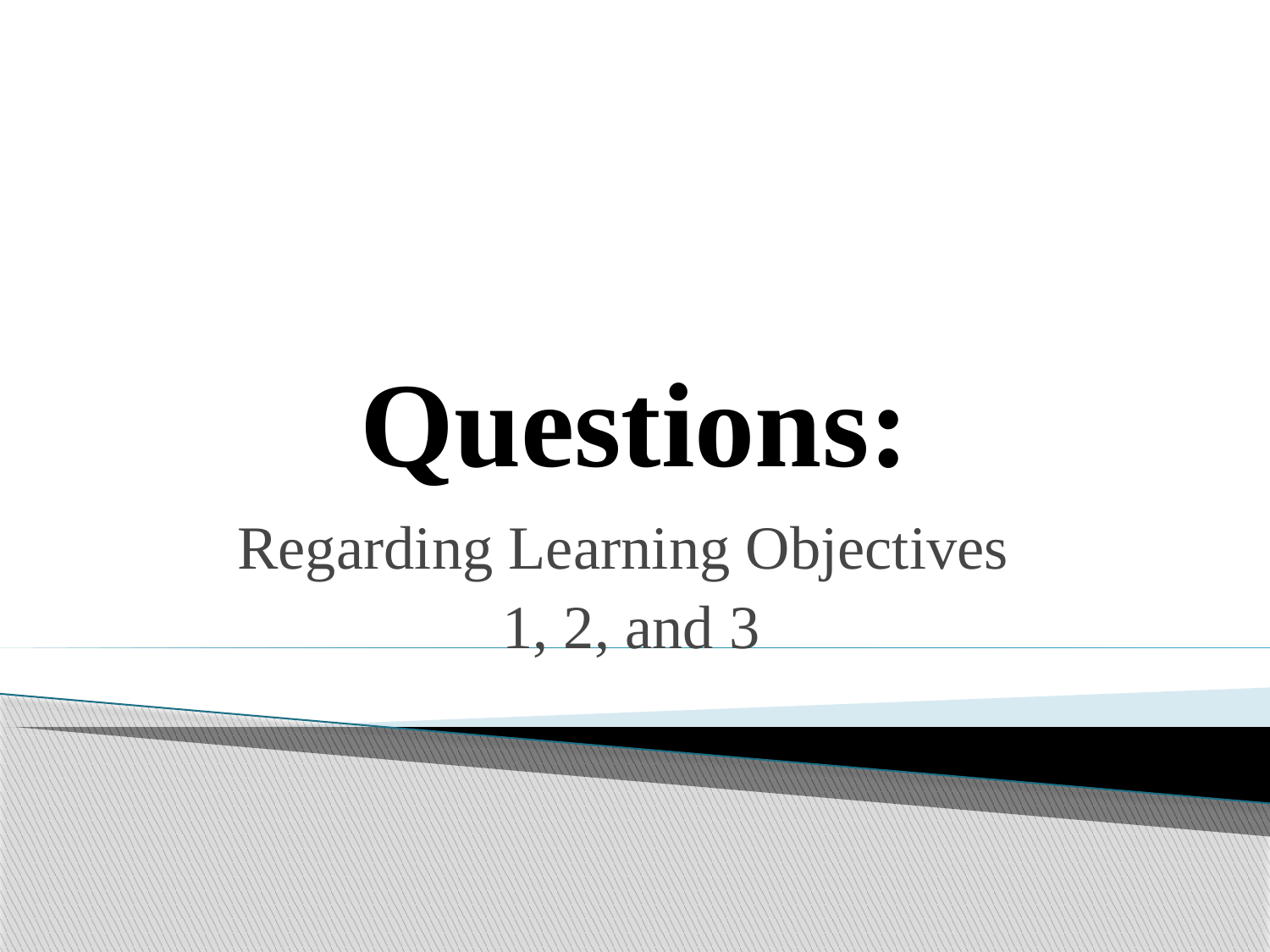

# Questions:
Regarding Learning Objectives
1, 2, and 3